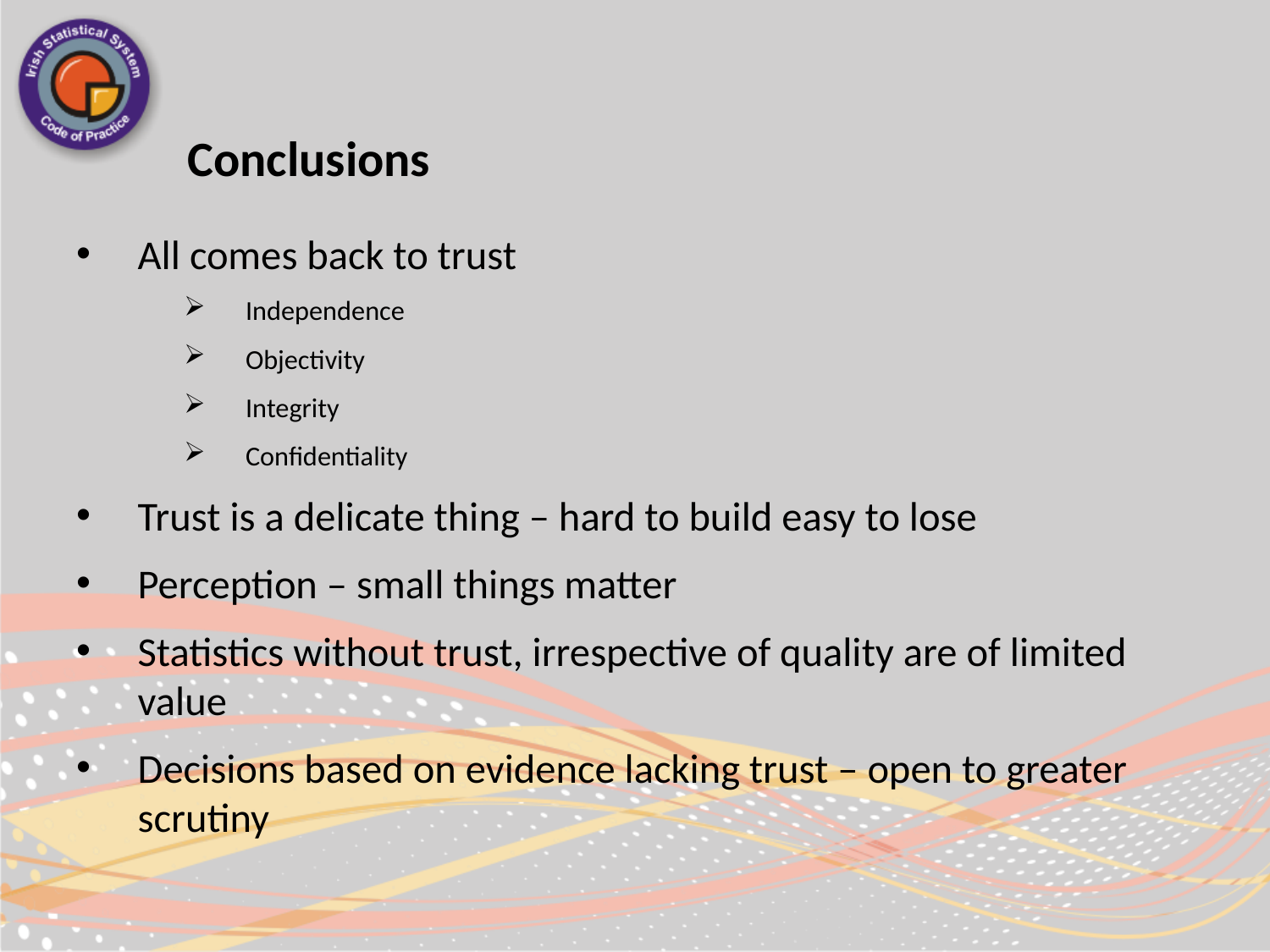

# Conclusions
All comes back to trust
Independence
Objectivity
Integrity
Confidentiality
Trust is a delicate thing – hard to build easy to lose
Perception – small things matter
Statistics without trust, irrespective of quality are of limited value
Decisions based on evidence lacking trust – open to greater scrutiny